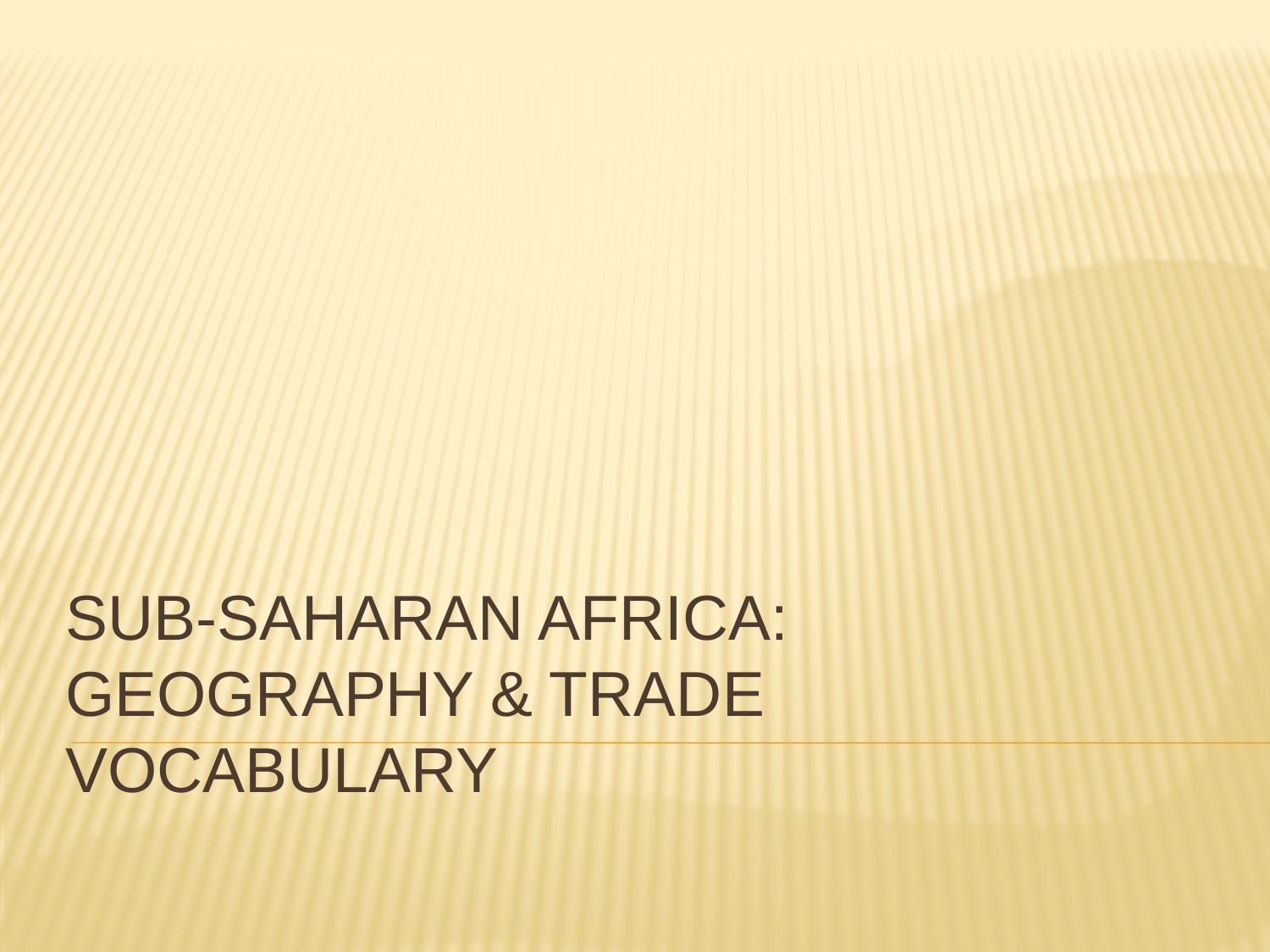

# Sub-Saharan Africa: Geography & Trade Vocabulary